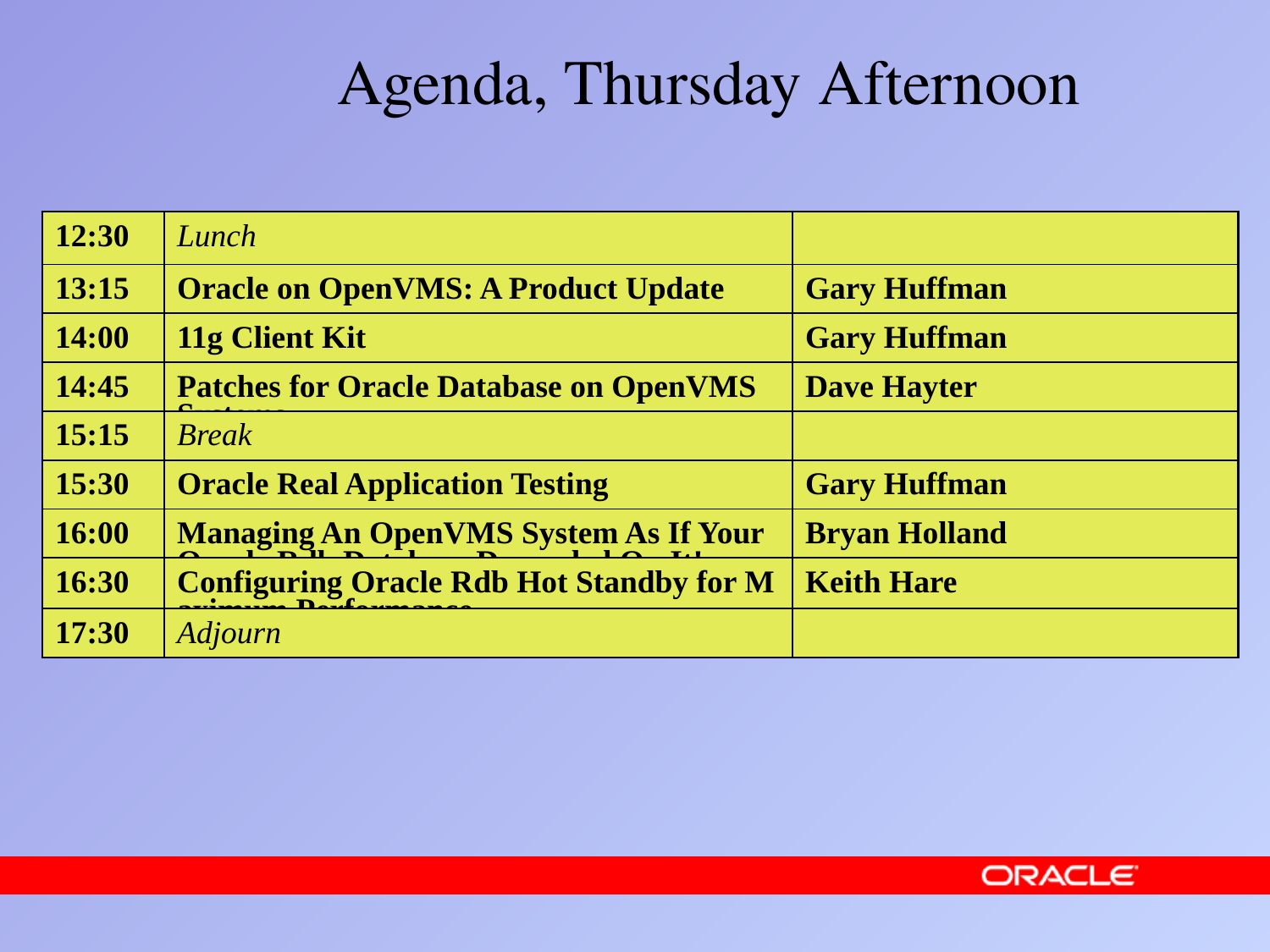

# Agenda, Thursday Afternoon
| 12:30 | Lunch |  |
| --- | --- | --- |
| 13:15 | Oracle on OpenVMS: A Product Update | Gary Huffman |
| 14:00 | 11g Client Kit | Gary Huffman |
| 14:45 | Patches for Oracle Database on OpenVMS Systems | Dave Hayter |
| 15:15 | Break |  |
| 15:30 | Oracle Real Application Testing | Gary Huffman |
| 16:00 | Managing An OpenVMS System As If Your Oracle Rdb Database Depended On It! | Bryan Holland |
| 16:30 | Configuring Oracle Rdb Hot Standby for Maximum Performance | Keith Hare |
| 17:30 | Adjourn |  |